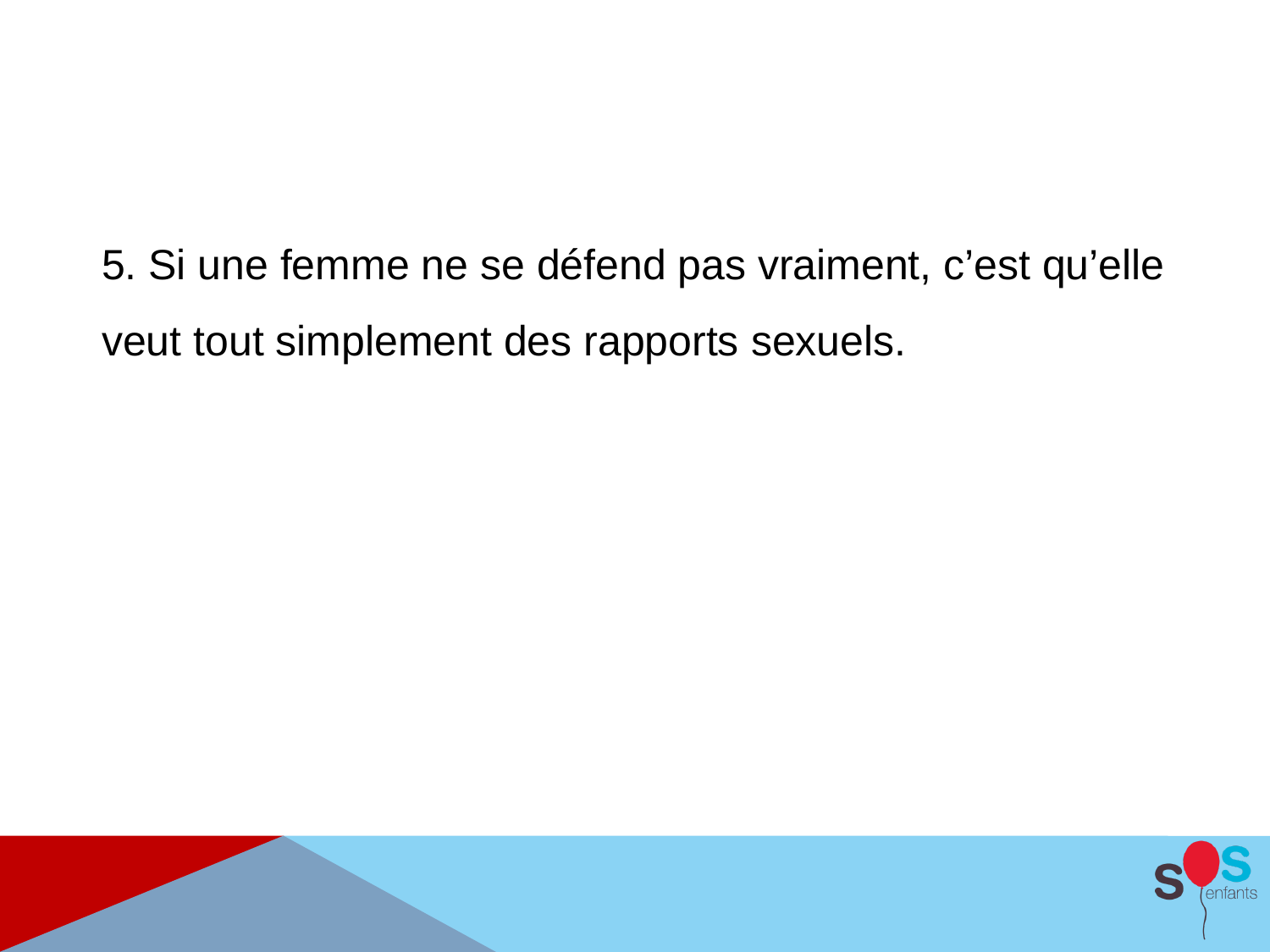

5. Si une femme ne se défend pas vraiment, c’est qu’elle veut tout simplement des rapports sexuels.